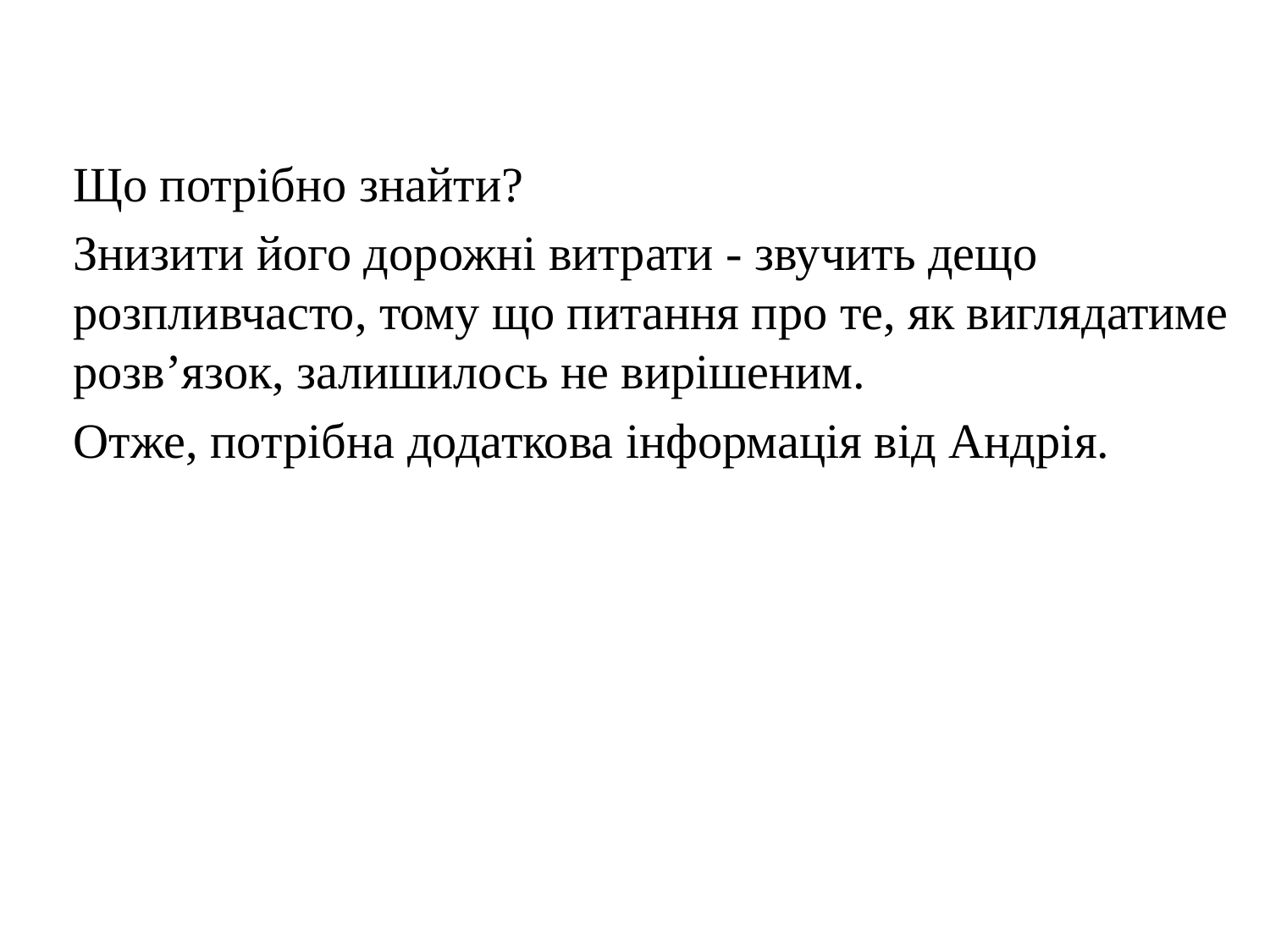

Що потрібно знайти?
	Знизити його дорожні витрати - звучить дещо розпливчасто, тому що питання про те, як виглядатиме розв’язок, залишилось не вирішеним.
	Отже, потрібна додаткова інформація від Андрія.